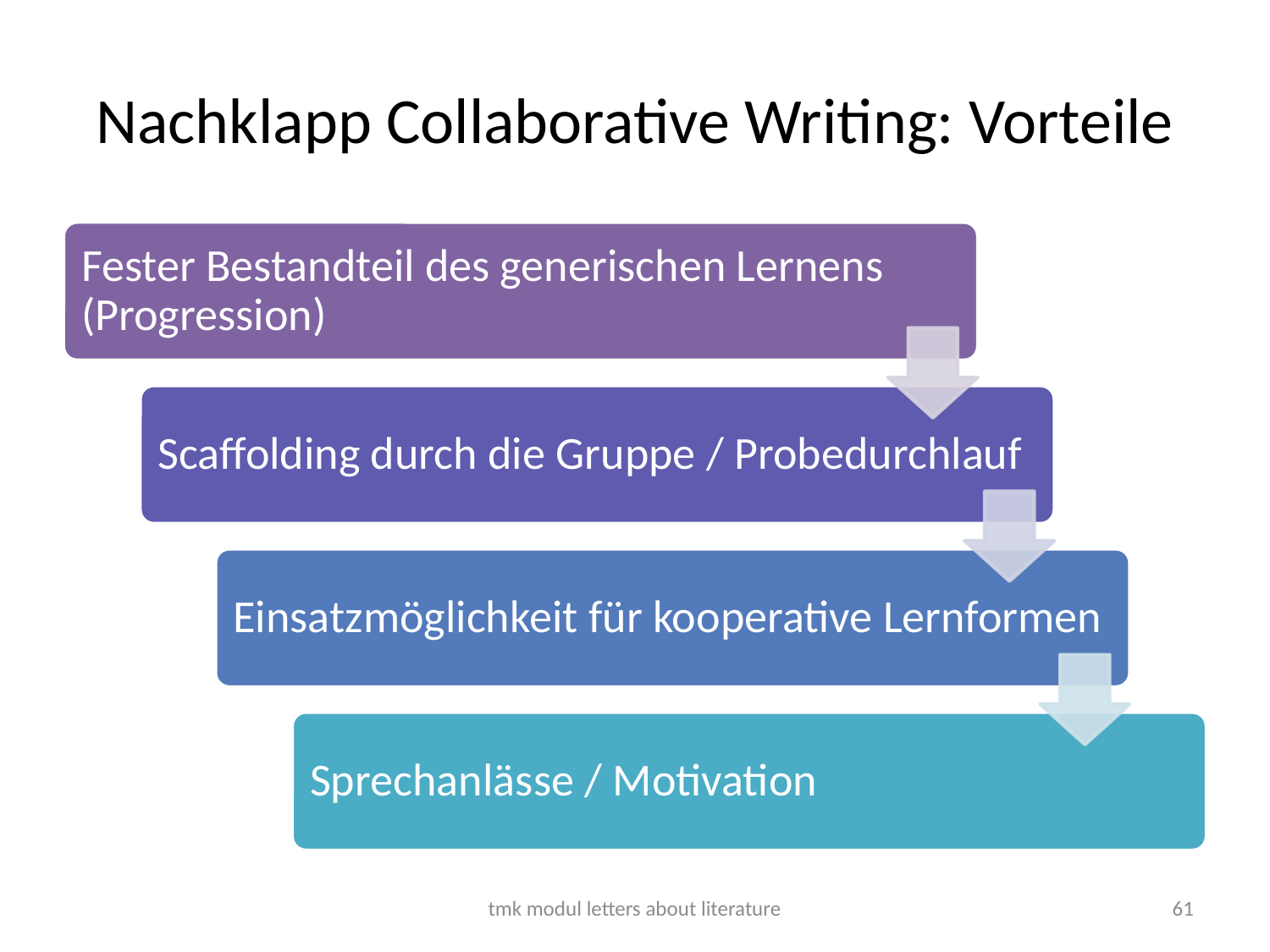

# Nachklapp Collaborative Writing: Vorteile
Fester Bestandteil des generischen Lernens (Progression)
Scaffolding durch die Gruppe / Probedurchlauf
Einsatzmöglichkeit für kooperative Lernformen
Sprechanlässe / Motivation

tmk modul letters about literature
61